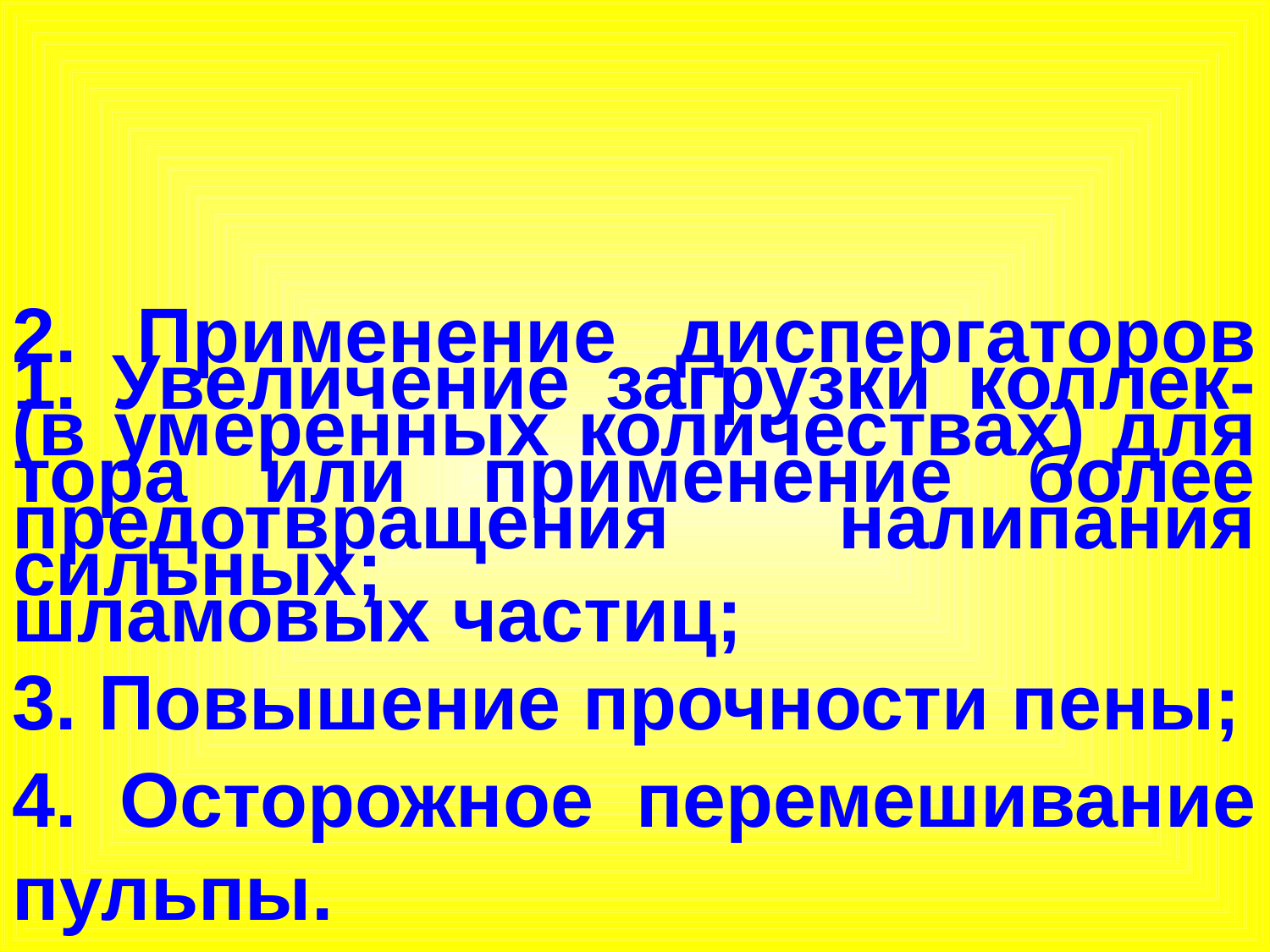

2. Применение диспергаторов (в умеренных количествах) для предотвращения налипания шламовых частиц;
# 1. Увеличение загрузки коллек-тора или применение более сильных;
3. Повышение прочности пены;
4. Осторожное перемешивание пульпы.